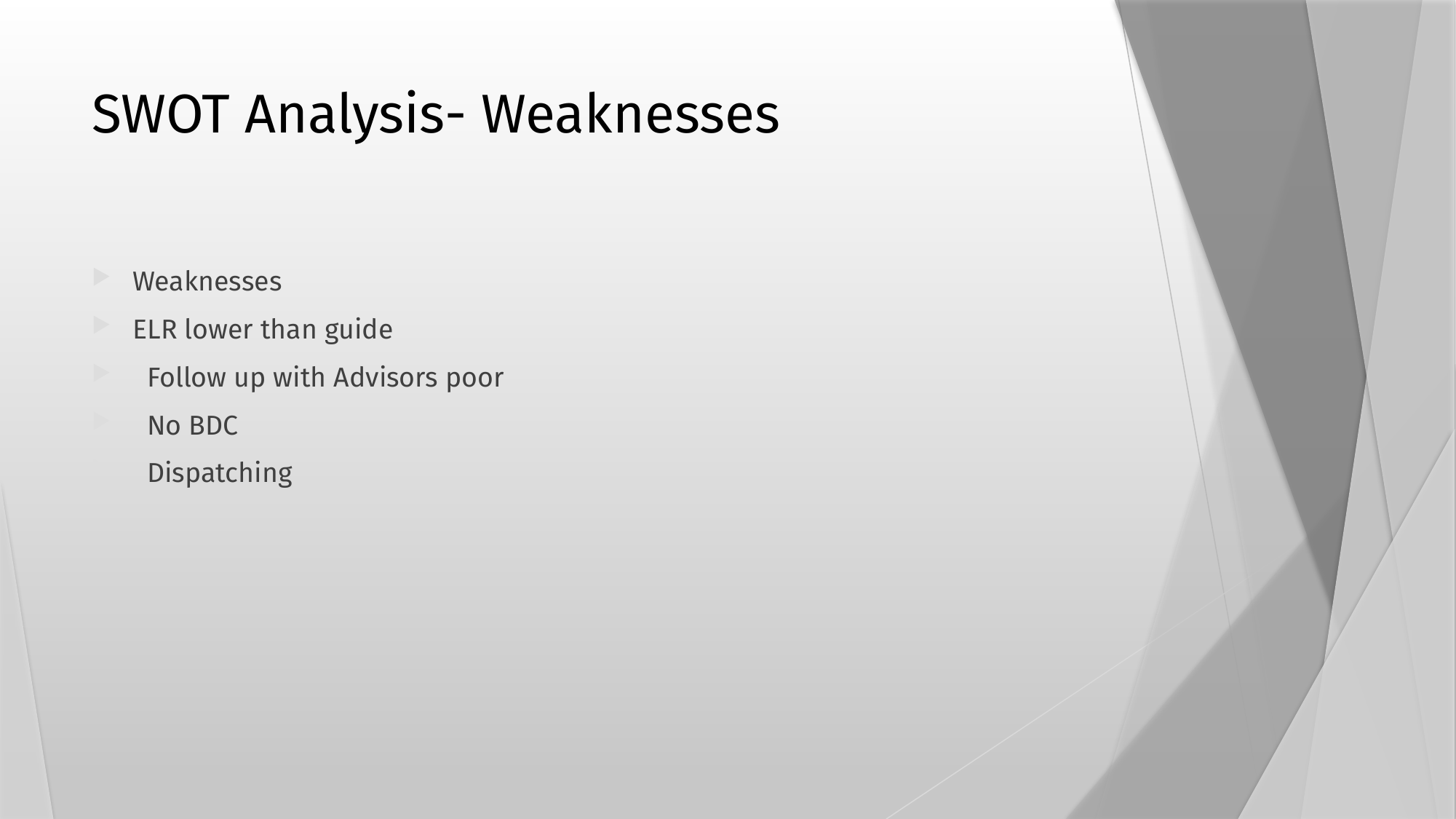

# SWOT Analysis- Weaknesses
Weaknesses
ELR lower than guide
  Follow up with Advisors poor
  No BDC
  Dispatching